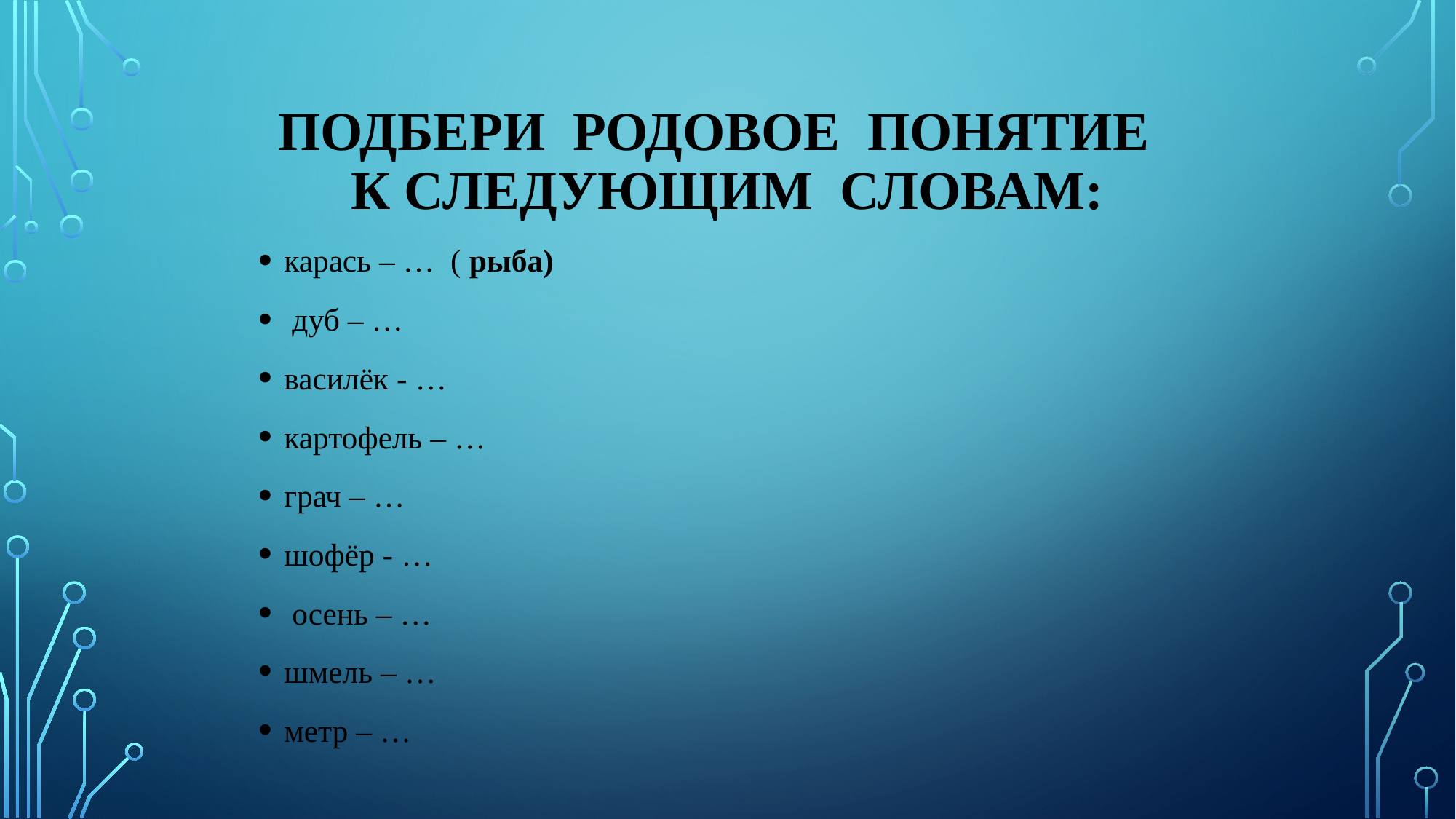

# Подбери  родовое  понятие к следующим  словам:
карась – …  ( рыба)
 дуб – …
василёк - …
картофель – …
грач – …
шофёр - …
 осень – …
шмель – …
метр – …